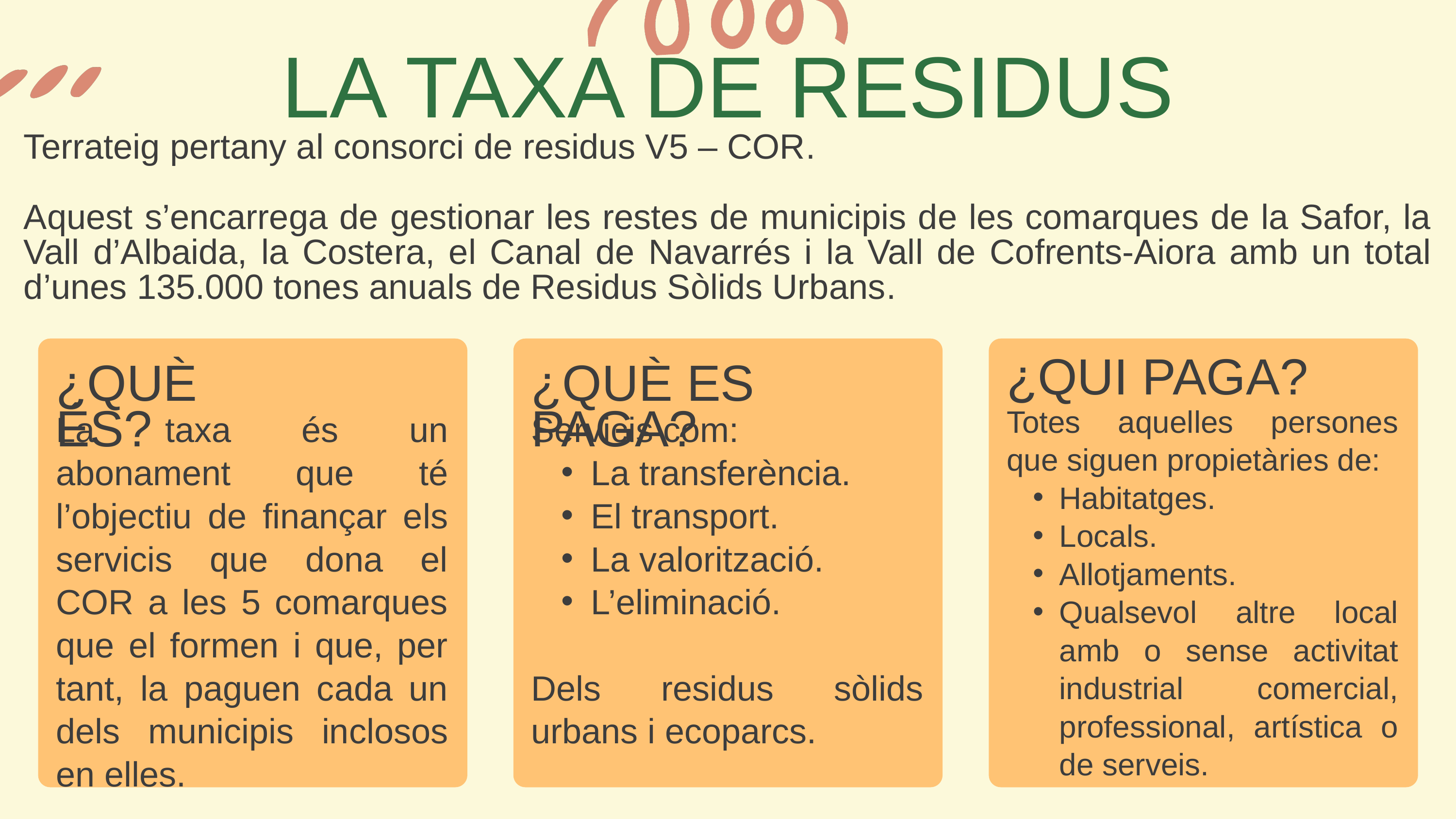

LA TAXA DE RESIDUS

Terrateig pertany al consorci de residus V5 – COR.

Aquest s’encarrega de gestionar les restes de municipis de les comarques de la Safor, la Vall d’Albaida, la Costera, el Canal de Navarrés i la Vall de Cofrents-Aiora amb un total d’unes 135.000 tones anuals de Residus Sòlids Urbans.

¿QUI PAGA?
¿QUÈ ÉS?
¿QUÈ ES PAGA?
Totes aquelles persones que siguen propietàries de:
Habitatges.
Locals.
Allotjaments.
Qualsevol altre local amb o sense activitat industrial comercial, professional, artística o de serveis.
La taxa és un abonament que té l’objectiu de finançar els servicis que dona el COR a les 5 comarques que el formen i que, per tant, la paguen cada un dels municipis inclosos en elles.
Servicis com:
La transferència.
El transport.
La valorització.
L’eliminació.

Dels residus sòlids urbans i ecoparcs.